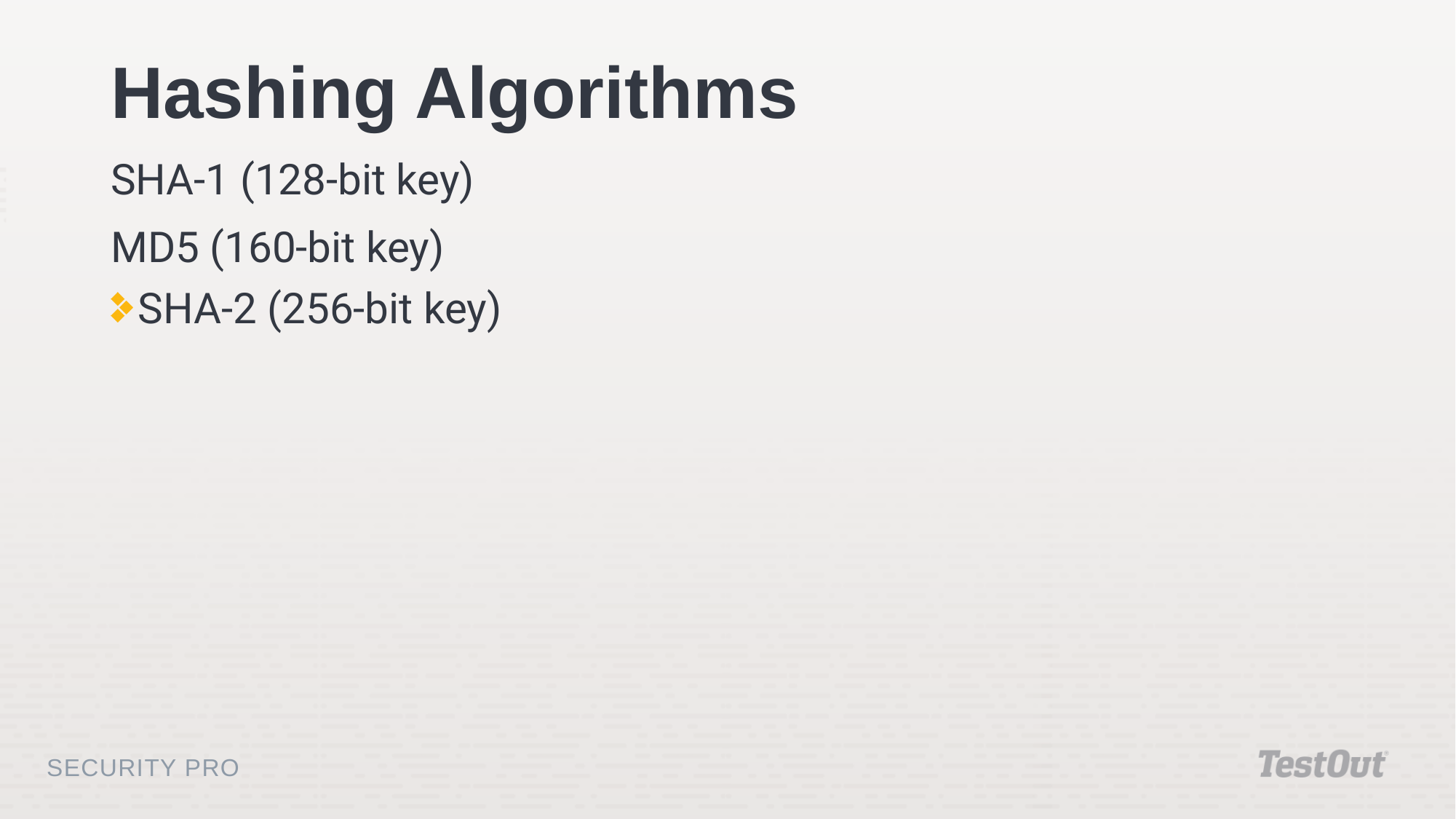

# Hashing Algorithms
SHA-1 (128-bit key)
MD5 (160-bit key)
SHA-2 (256-bit key)
Security Pro